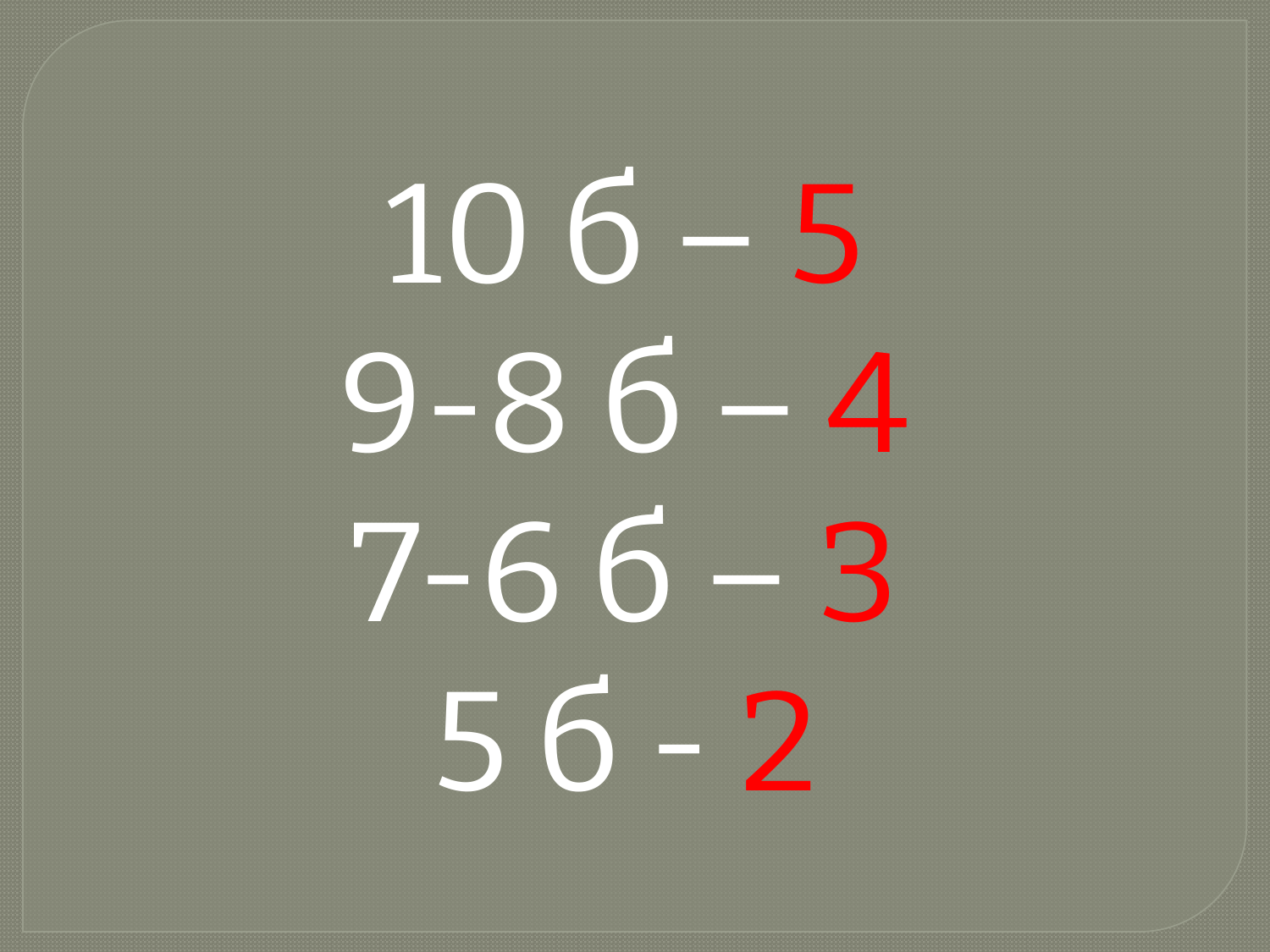

10 б – 5
9-8 б – 4
7-6 б – 3
5 б - 2